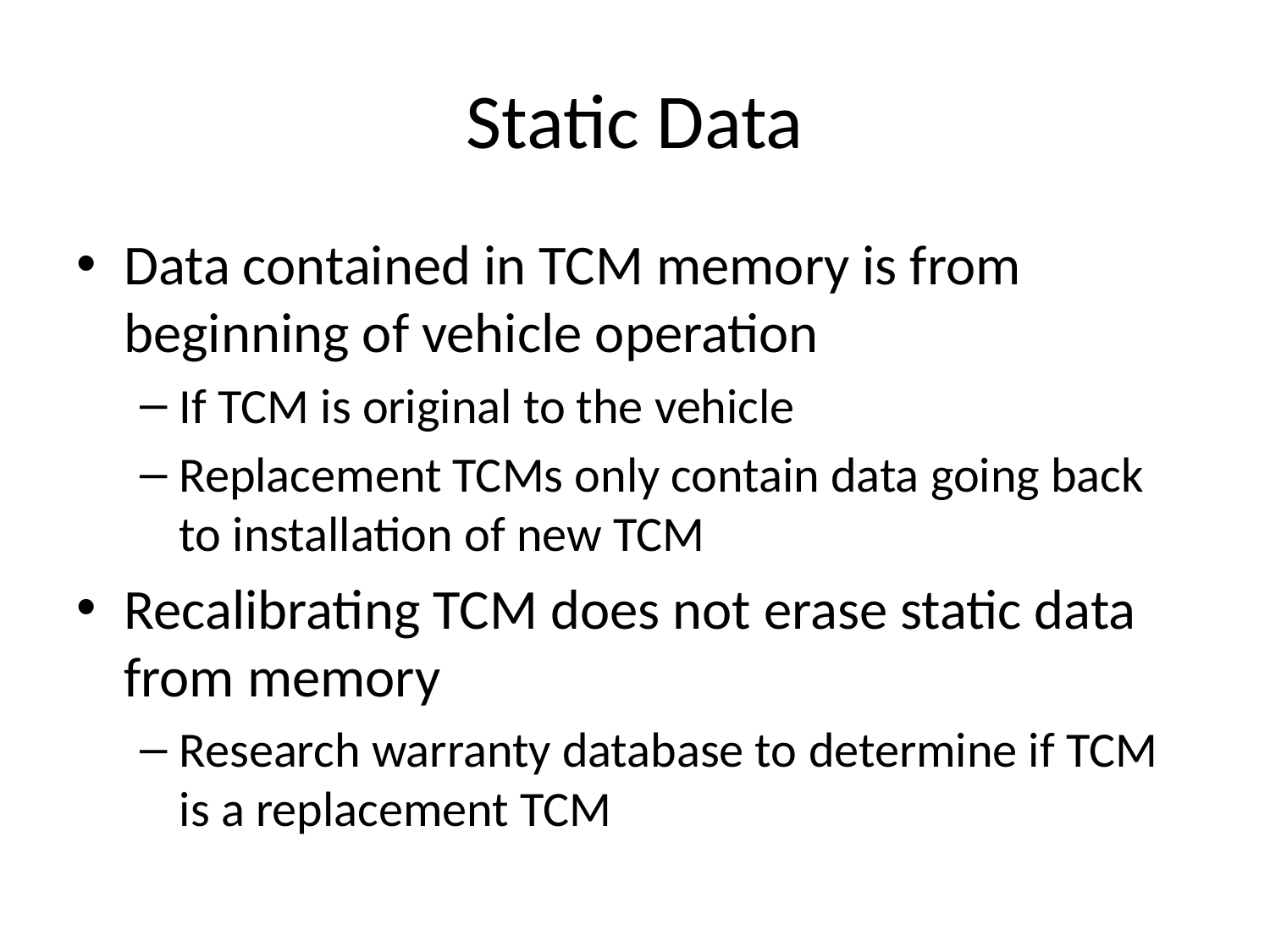

# Static Data
Data contained in TCM memory is from beginning of vehicle operation
If TCM is original to the vehicle
Replacement TCMs only contain data going back to installation of new TCM
Recalibrating TCM does not erase static data from memory
Research warranty database to determine if TCM is a replacement TCM